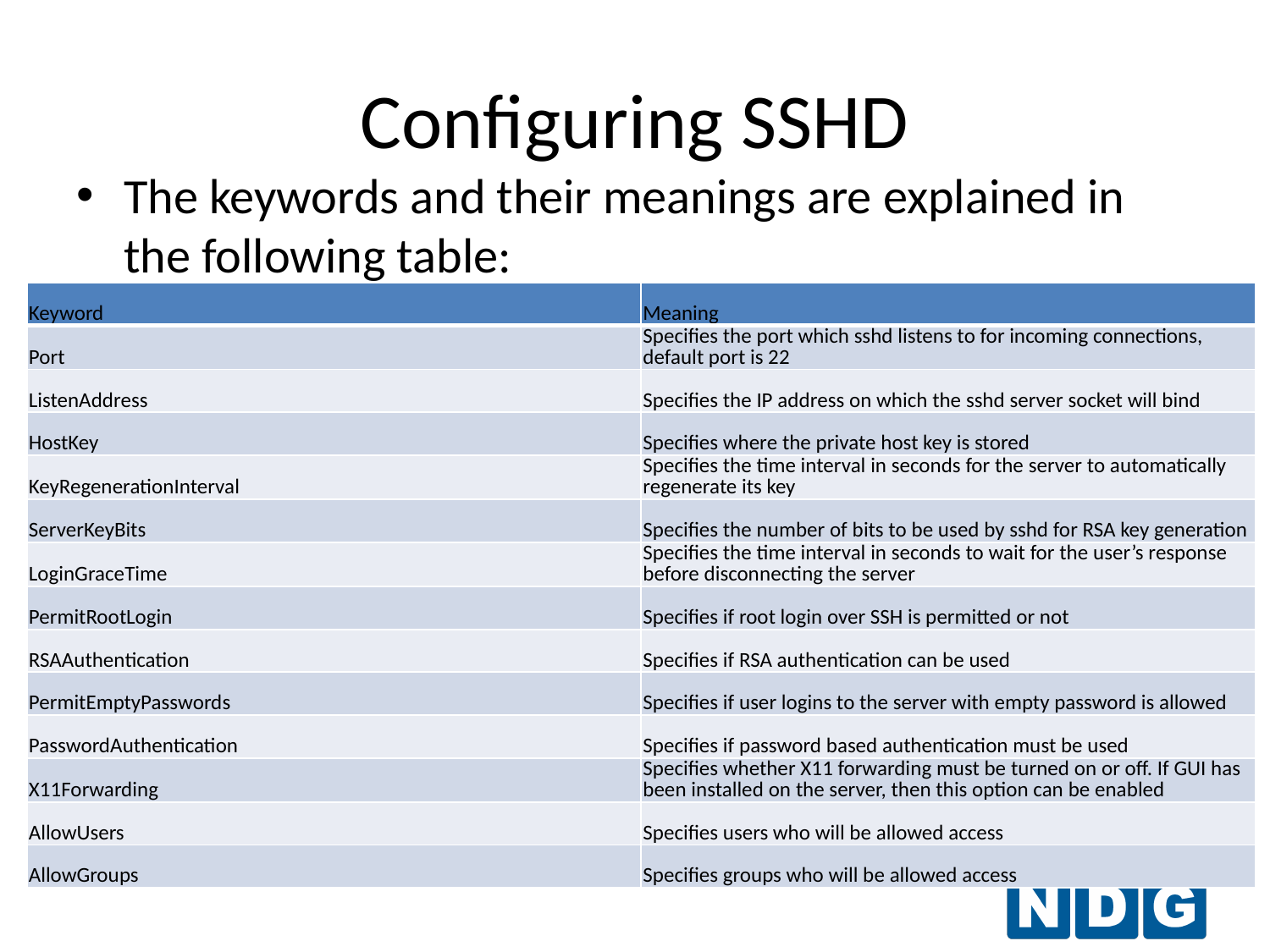

# Configuring SSHD
The keywords and their meanings are explained in the following table:
| Keyword | Meaning |
| --- | --- |
| Port | Specifies the port which sshd listens to for incoming connections, default port is 22 |
| ListenAddress | Specifies the IP address on which the sshd server socket will bind |
| HostKey | Specifies where the private host key is stored |
| KeyRegenerationInterval | Specifies the time interval in seconds for the server to automatically regenerate its key |
| ServerKeyBits | Specifies the number of bits to be used by sshd for RSA key generation |
| LoginGraceTime | Specifies the time interval in seconds to wait for the user’s response before disconnecting the server |
| PermitRootLogin | Specifies if root login over SSH is permitted or not |
| RSAAuthentication | Specifies if RSA authentication can be used |
| PermitEmptyPasswords | Specifies if user logins to the server with empty password is allowed |
| PasswordAuthentication | Specifies if password based authentication must be used |
| X11Forwarding | Specifies whether X11 forwarding must be turned on or off. If GUI has been installed on the server, then this option can be enabled |
| AllowUsers | Specifies users who will be allowed access |
| AllowGroups | Specifies groups who will be allowed access |